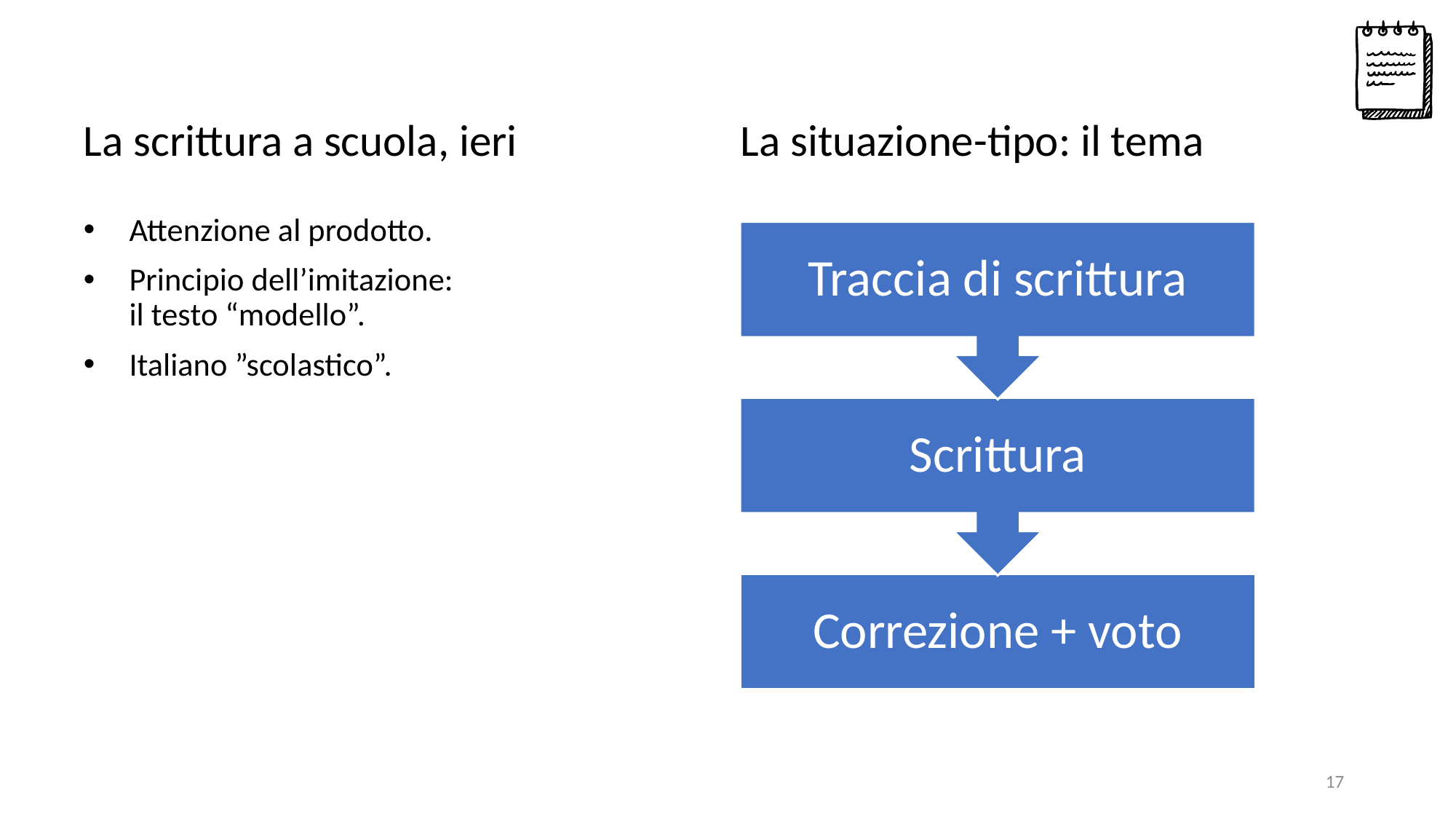

# La scrittura a scuola, ieri
La situazione-tipo: il tema
Attenzione al prodotto.
Principio dell’imitazione:
il testo “modello”.
Italiano ”scolastico”.

Correzione + voto
Scrittura
Traccia di scrittura
17